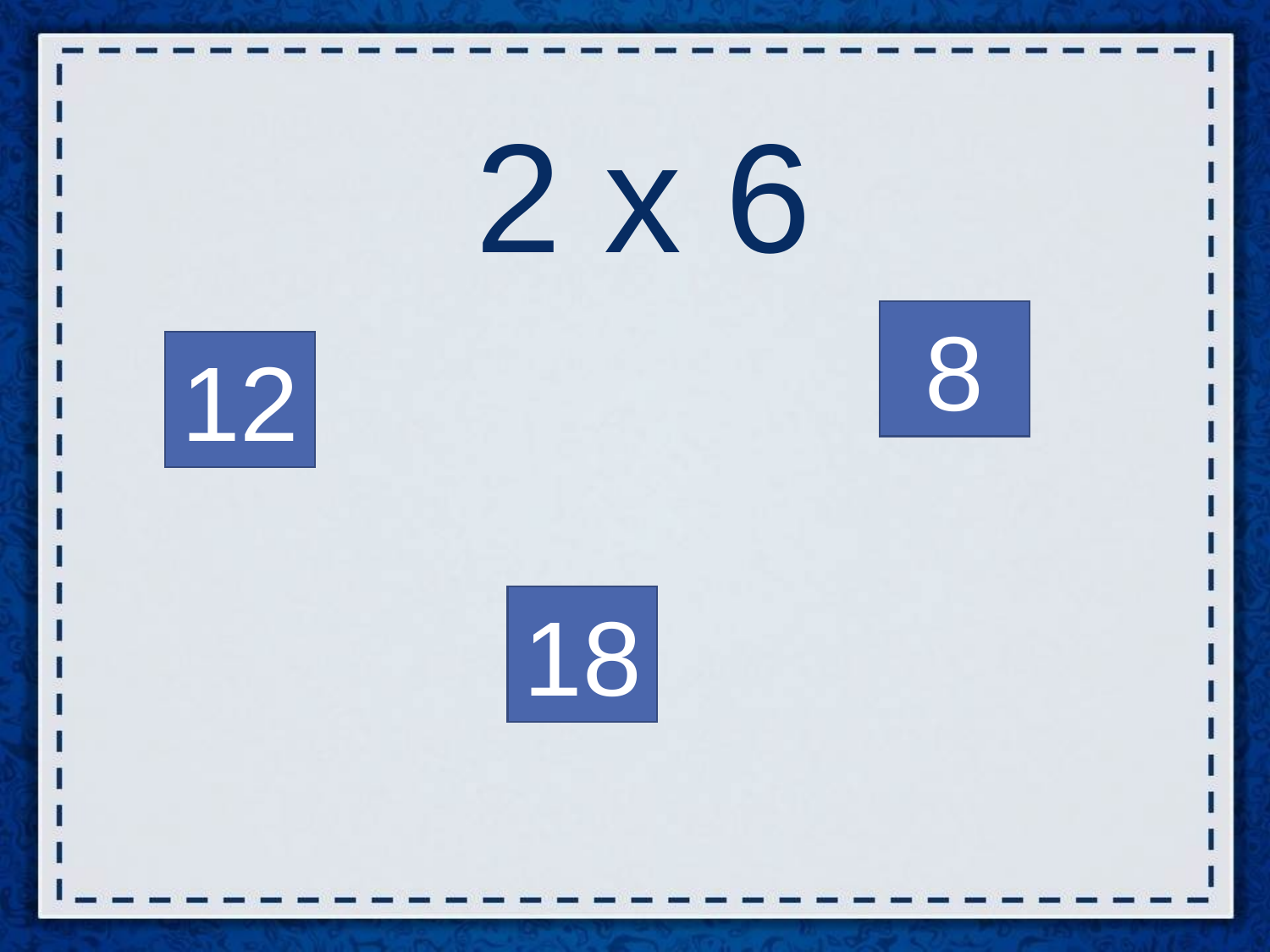

# 2 х 6

8
12
18